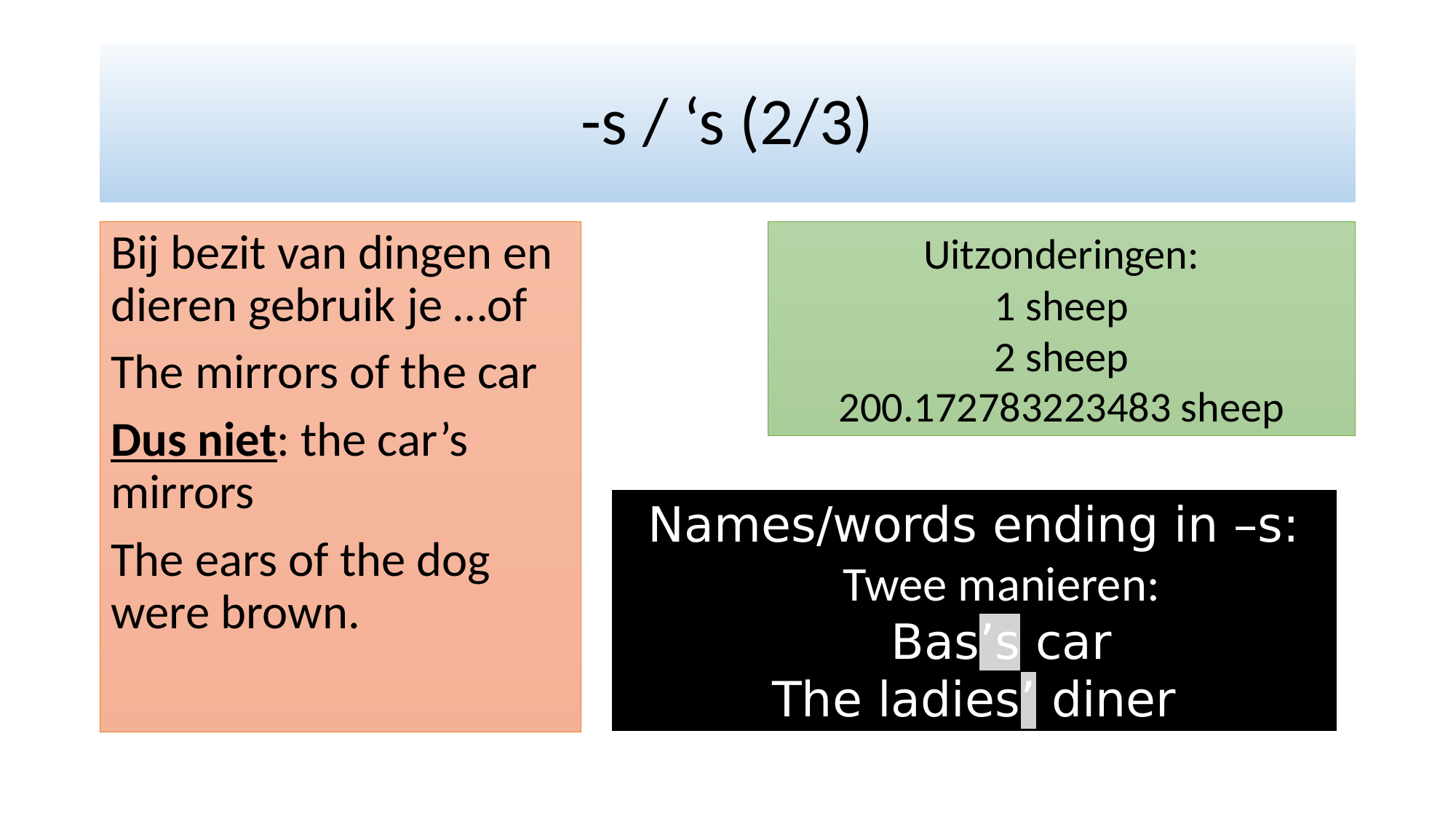

# -s / ‘s (2/3)
Bij bezit van dingen en dieren gebruik je …of
The mirrors of the car
Dus niet: the car’s mirrors
The ears of the dog were brown.

Uitzonderingen:
1 sheep
2 sheep
200.172783223483 sheep
Names/words ending in –s:
Twee manieren:
Bas’s car
The ladies’ diner